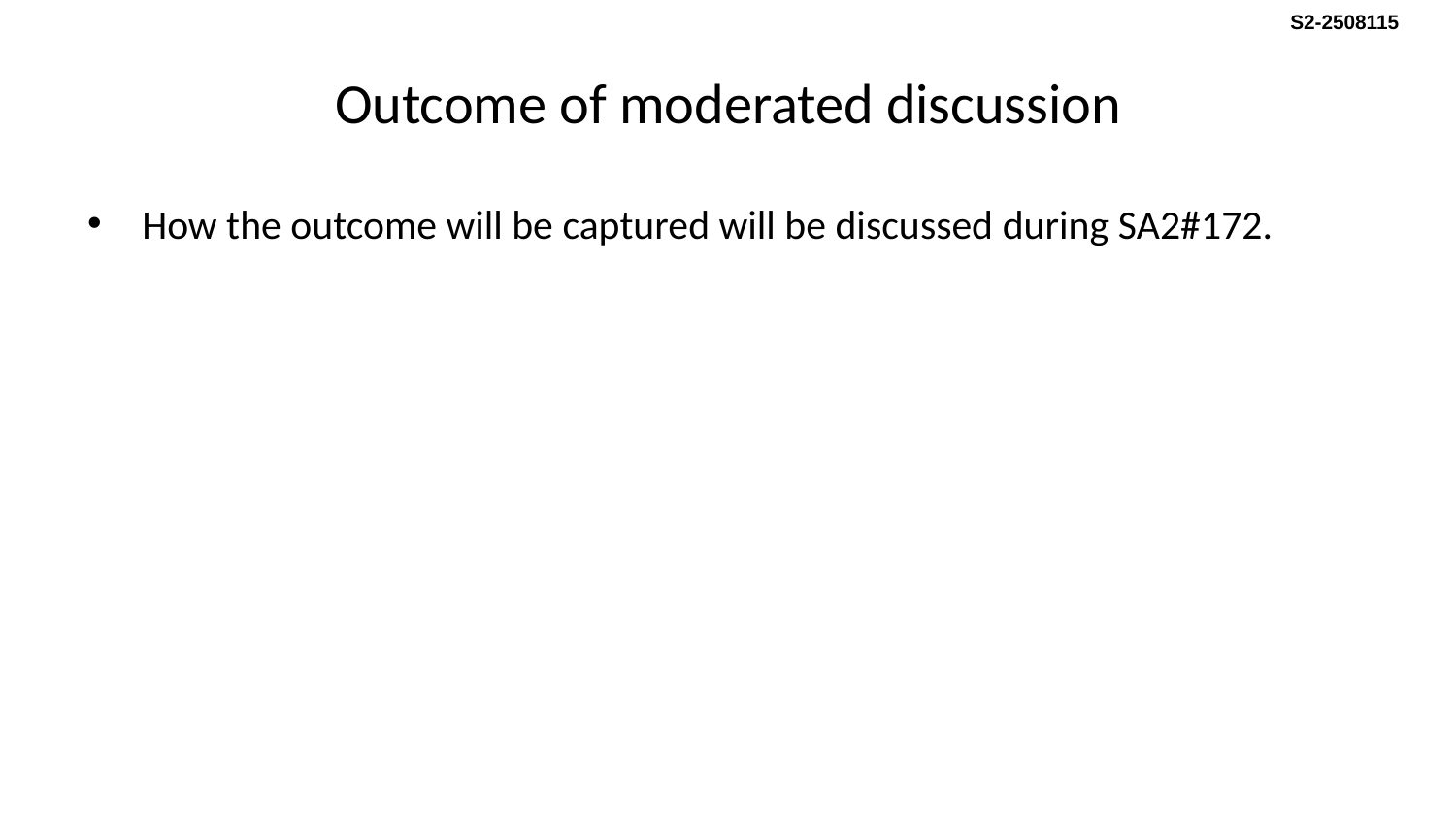

S2-2508115
# Outcome of moderated discussion
How the outcome will be captured will be discussed during SA2#172.